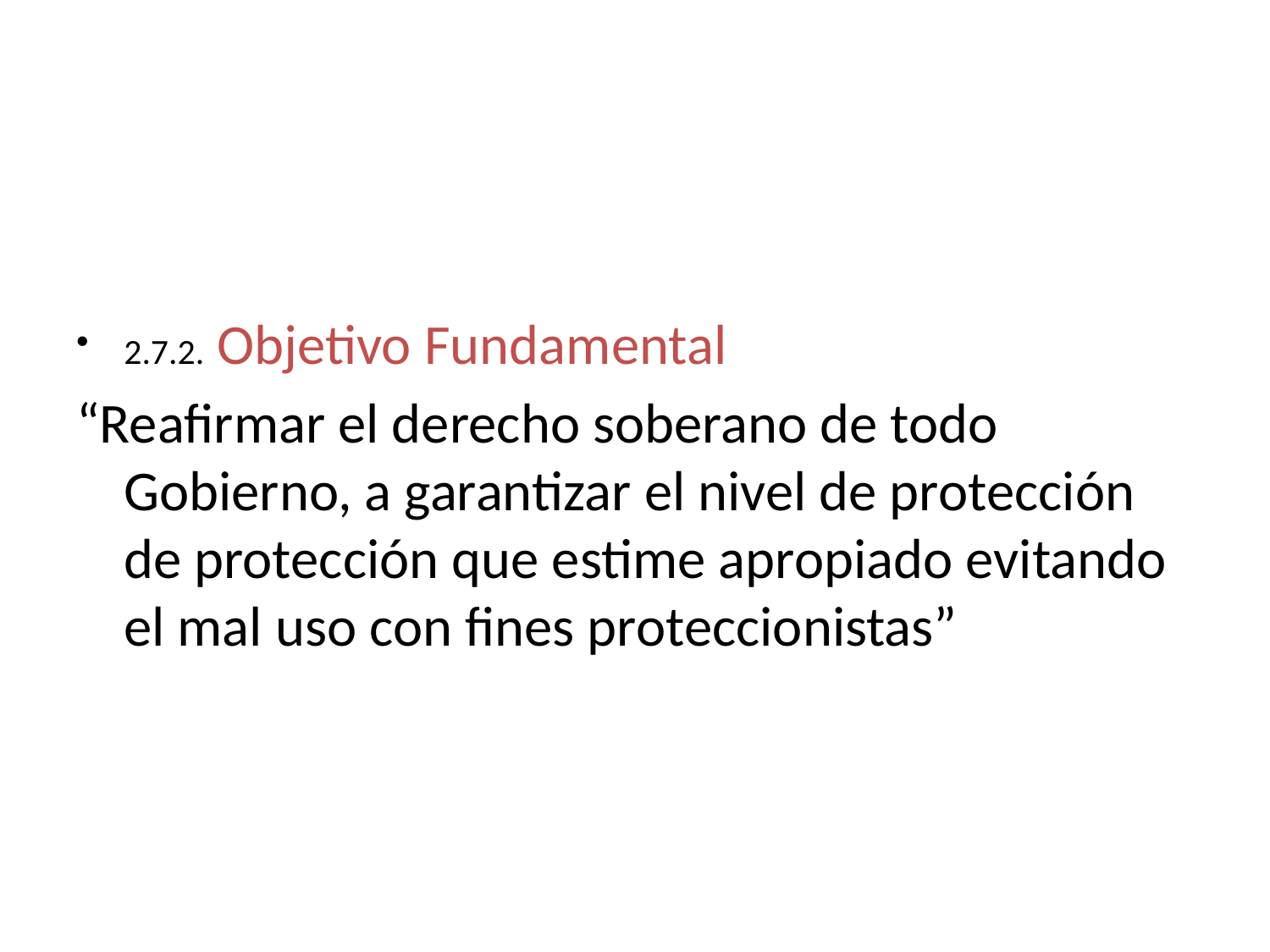

#

2.7.2. Objetivo Fundamental
“Reafirmar el derecho soberano de todo Gobierno, a garantizar el nivel de protección de protección que estime apropiado evitando el mal uso con fines proteccionistas”